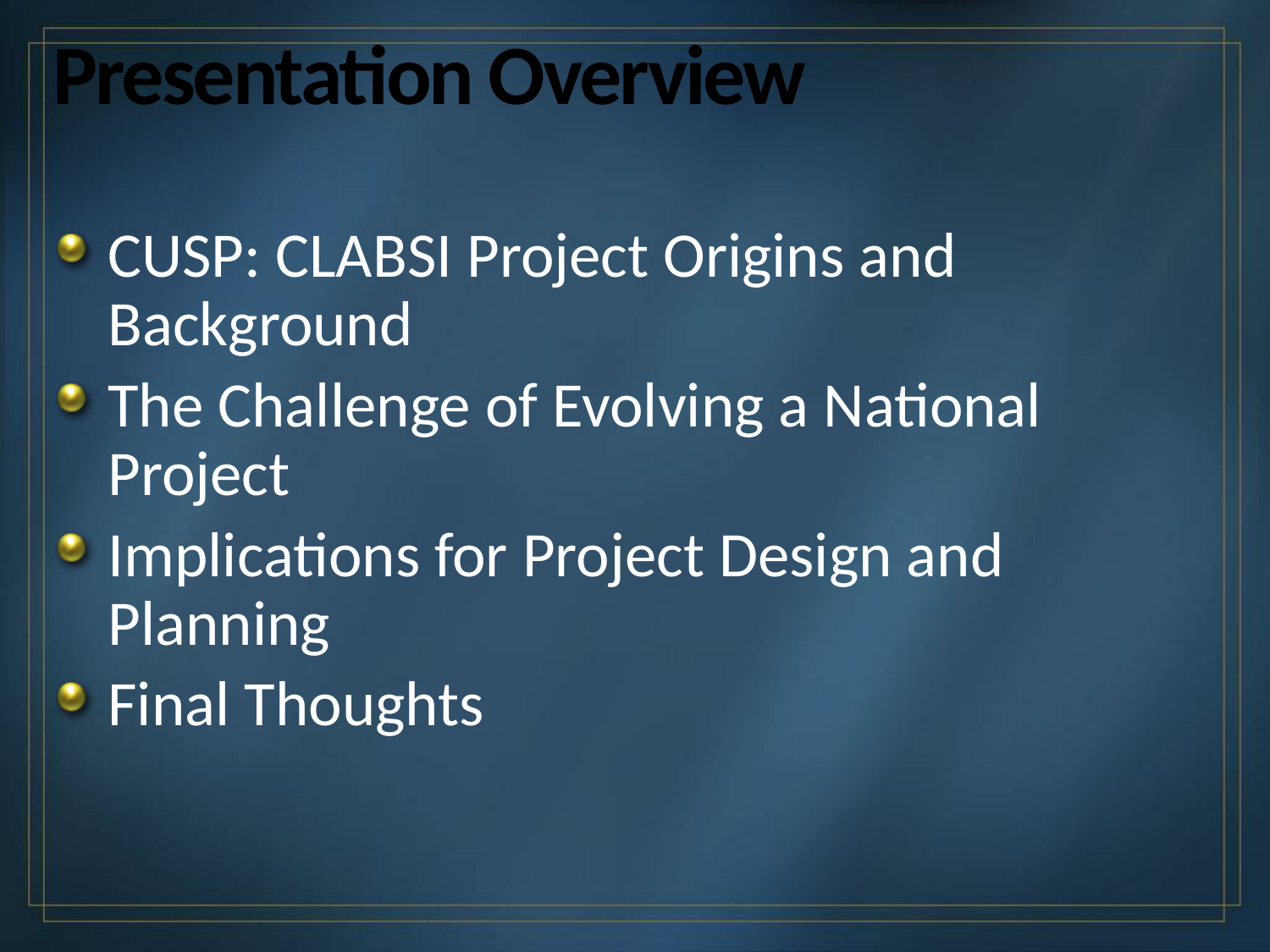

# Presentation Overview
CUSP: CLABSI Project Origins and Background
The Challenge of Evolving a National Project
Implications for Project Design and Planning
Final Thoughts